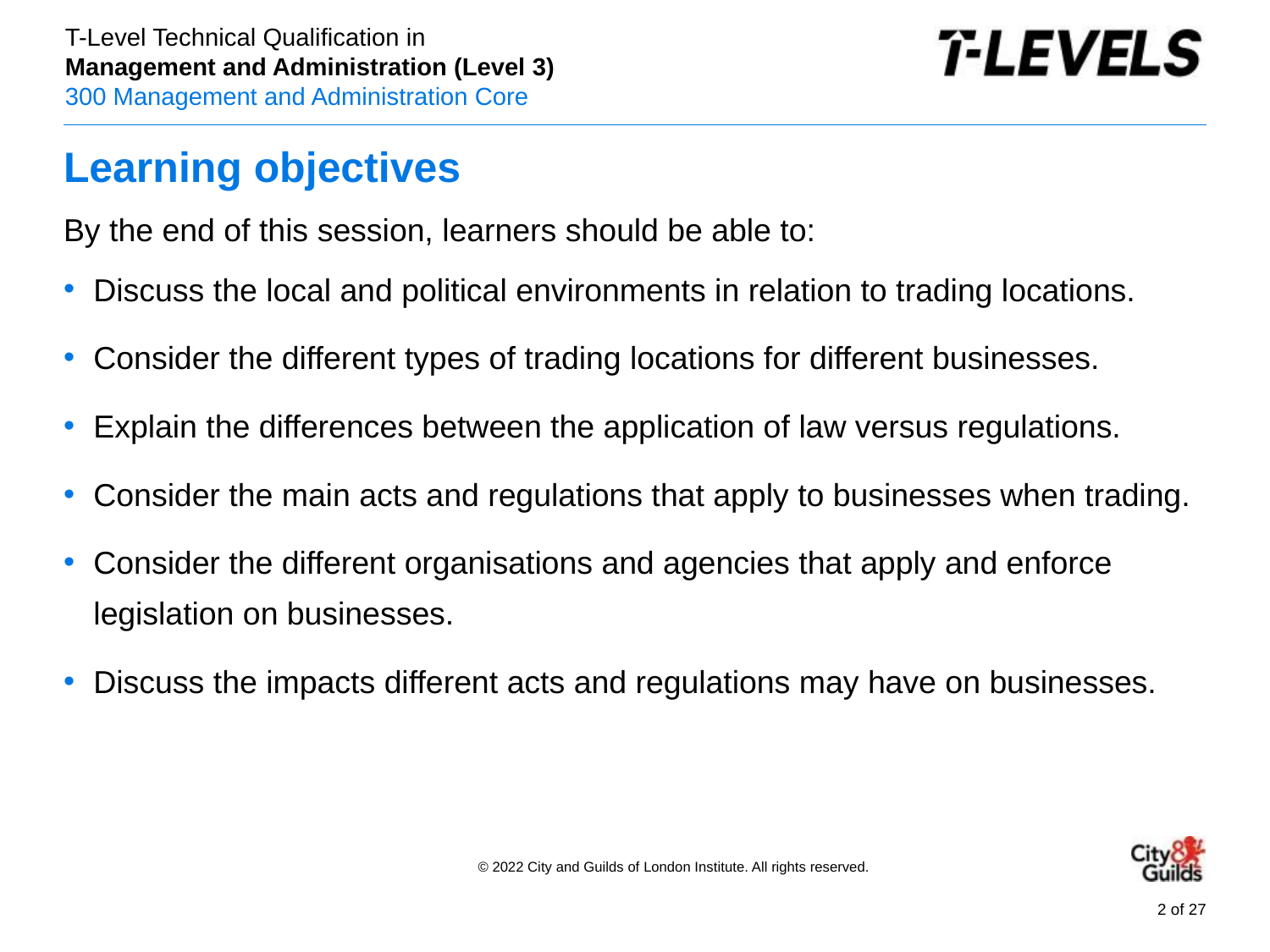

# Learning objectives
By the end of this session, learners should be able to:
Discuss the local and political environments in relation to trading locations.
Consider the different types of trading locations for different businesses.
Explain the differences between the application of law versus regulations.
Consider the main acts and regulations that apply to businesses when trading.
Consider the different organisations and agencies that apply and enforce legislation on businesses.
Discuss the impacts different acts and regulations may have on businesses.